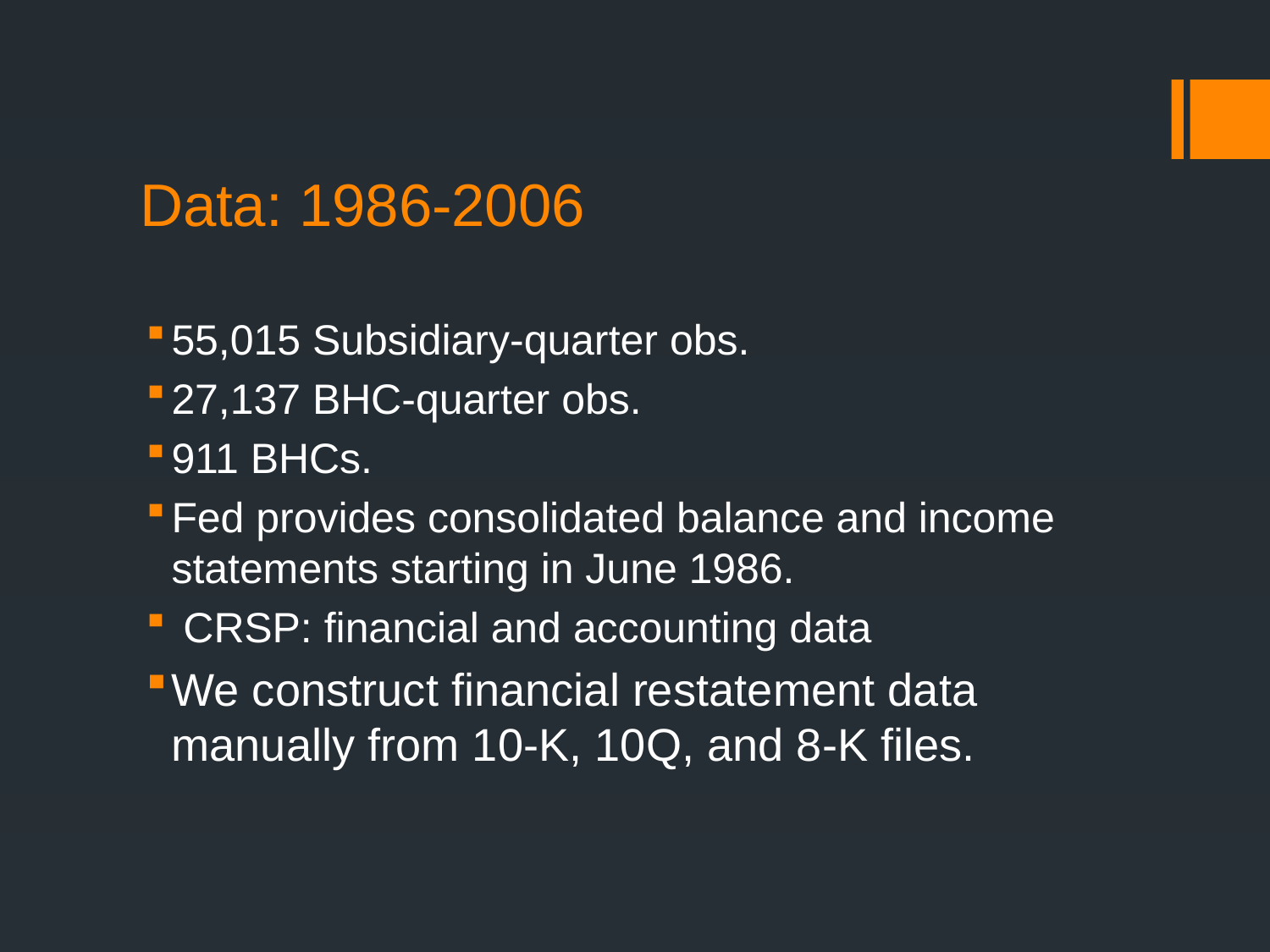

# Data: 1986-2006
55,015 Subsidiary-quarter obs.
27,137 BHC-quarter obs.
911 BHCs.
Fed provides consolidated balance and income statements starting in June 1986.
 CRSP: financial and accounting data
We construct financial restatement data manually from 10-K, 10Q, and 8-K files.